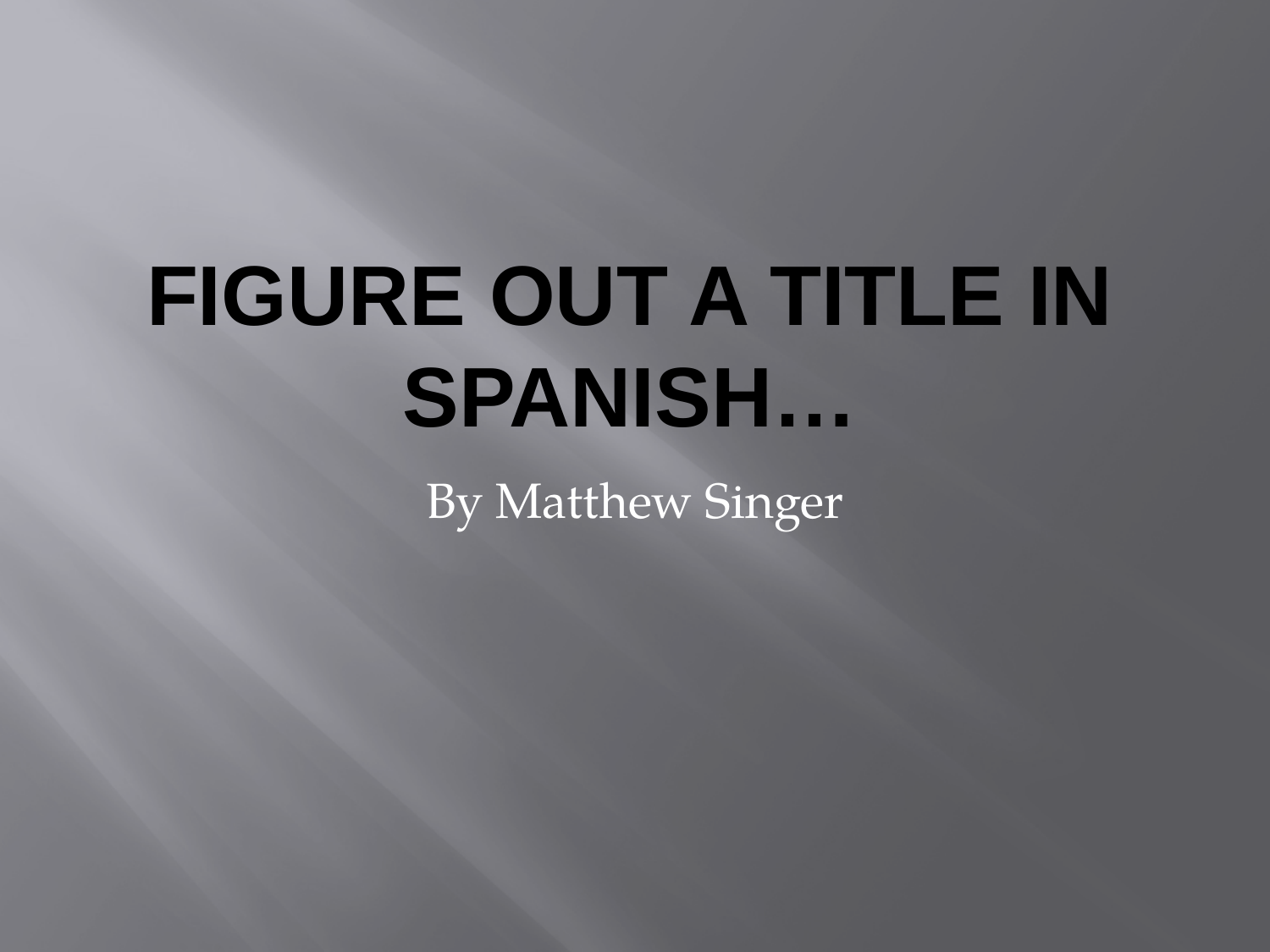

# Figure out a title in spanish…
By Matthew Singer